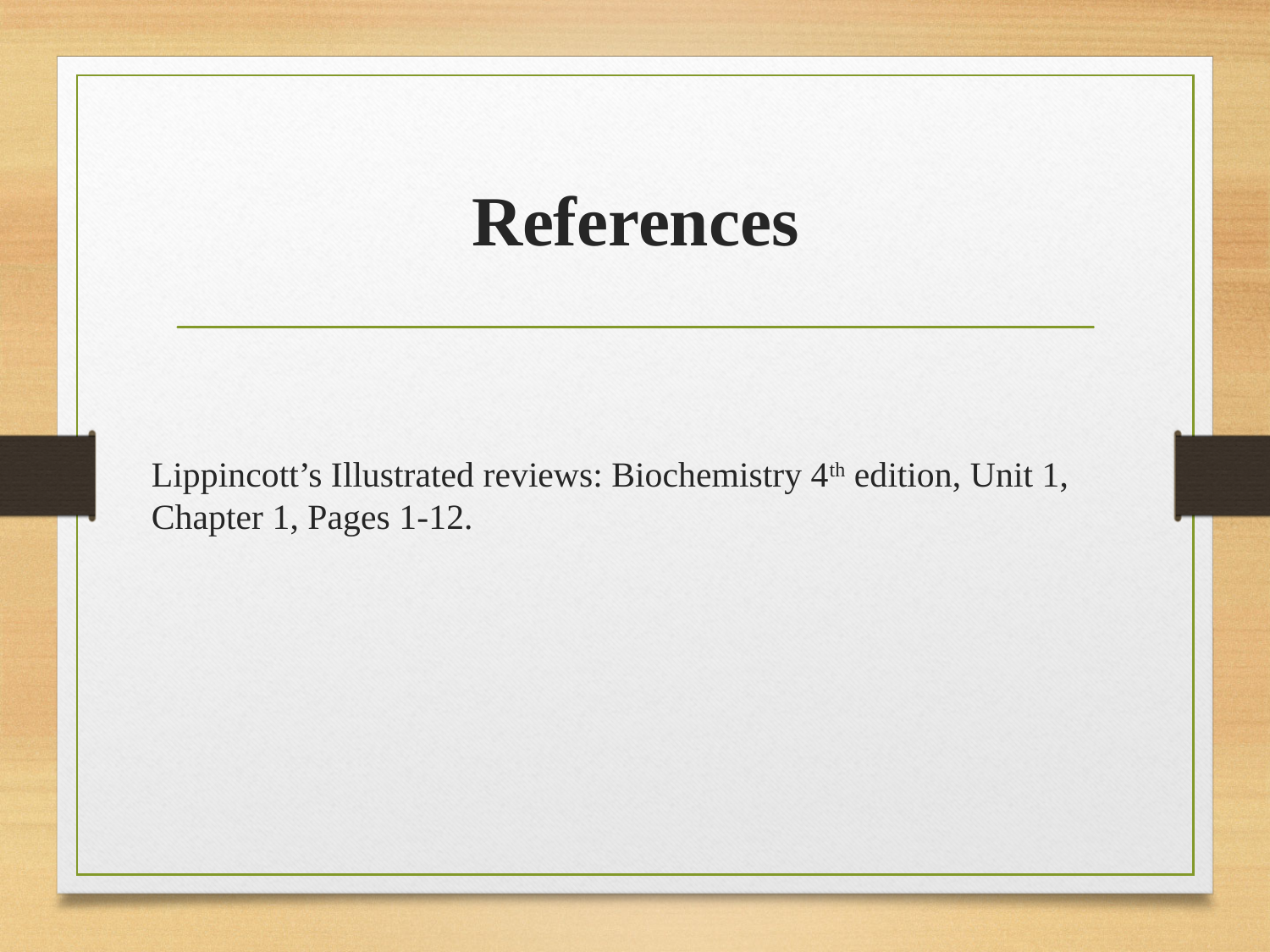

# References

Lippincott’s Illustrated reviews: Biochemistry 4th edition, Unit 1, Chapter 1, Pages 1-12.